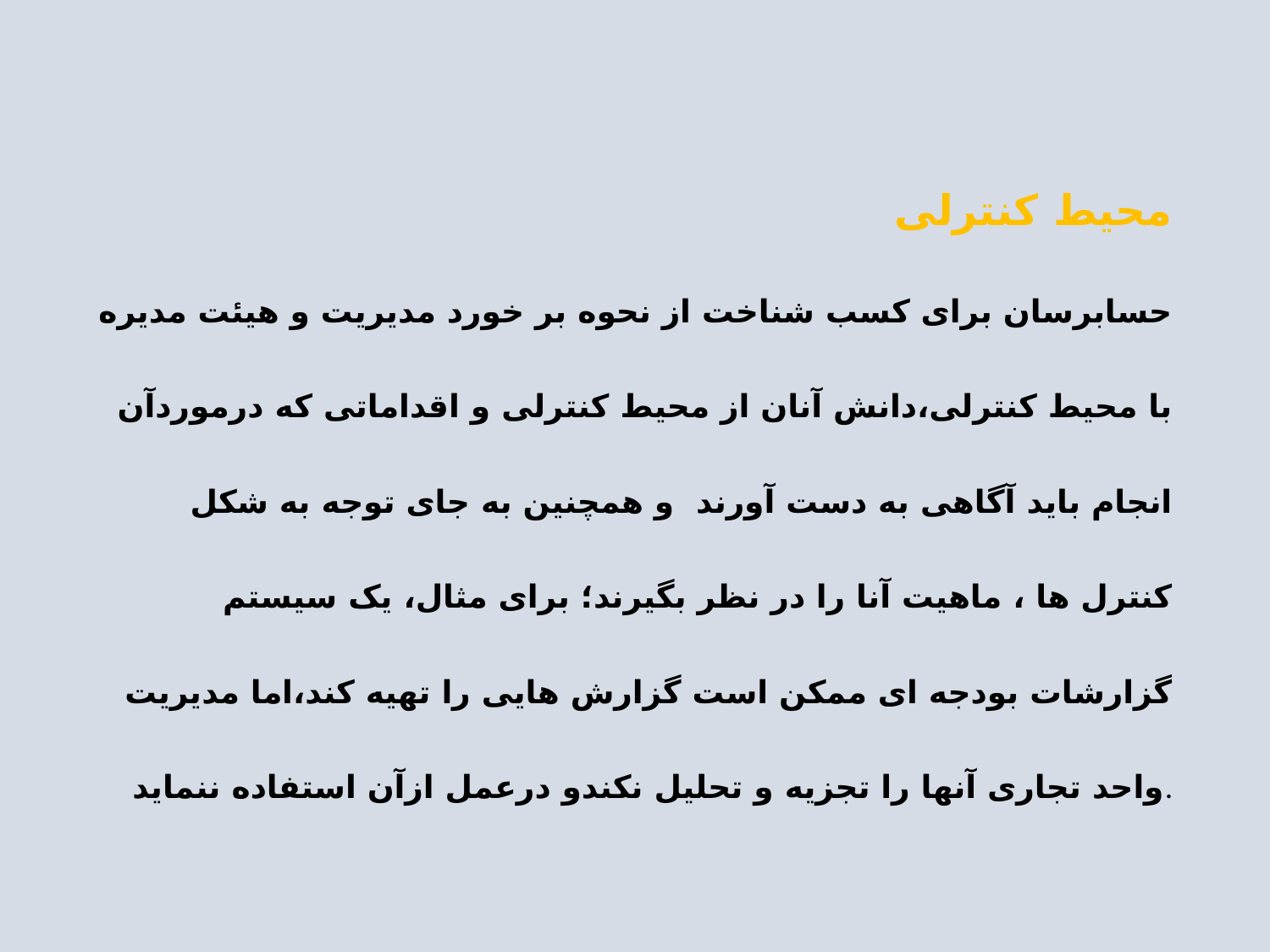

# محیط کنترلی حسابرسان برای کسب شناخت از نحوه بر خورد مدیریت و هیئت مدیره با محیط کنترلی،دانش آنان از محیط کنترلی و اقداماتی که درموردآن انجام باید آگاهی به دست آورند  و همچنین به جای توجه به شکل کنترل ها ، ماهیت آنا را در نظر بگیرند؛ برای مثال، یک سیستم گزارشات بودجه ای ممکن است گزارش هایی را تهیه کند،اما مدیریت واحد تجاری آنها را تجزیه و تحلیل نکندو درعمل ازآن استفاده ننماید.